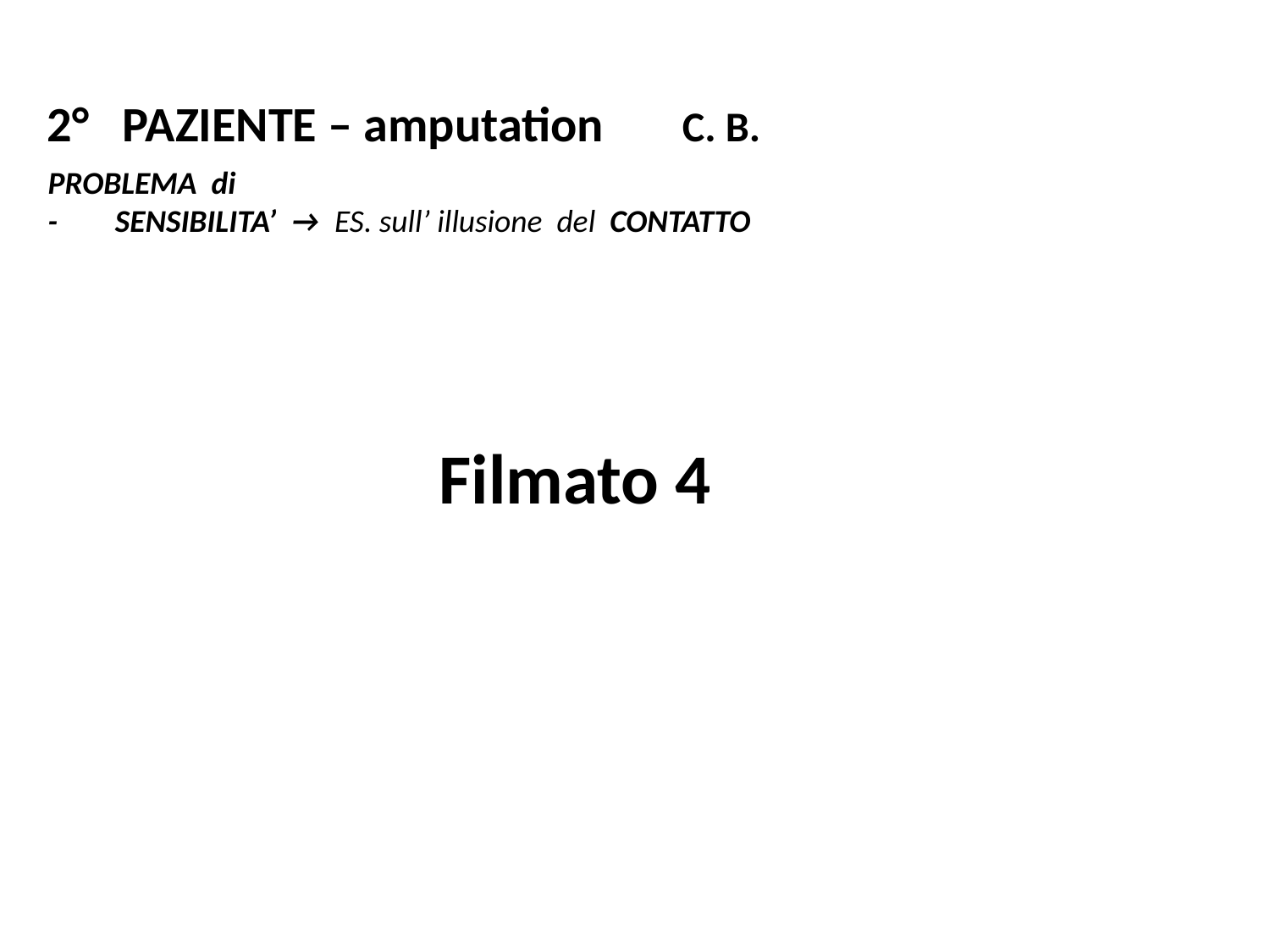

2°   PAZIENTE – amputation	C. B.

PROBLEMA  di
-        SENSIBILITA’  →  ES. sull’ illusione  del  CONTATTO
Filmato 4